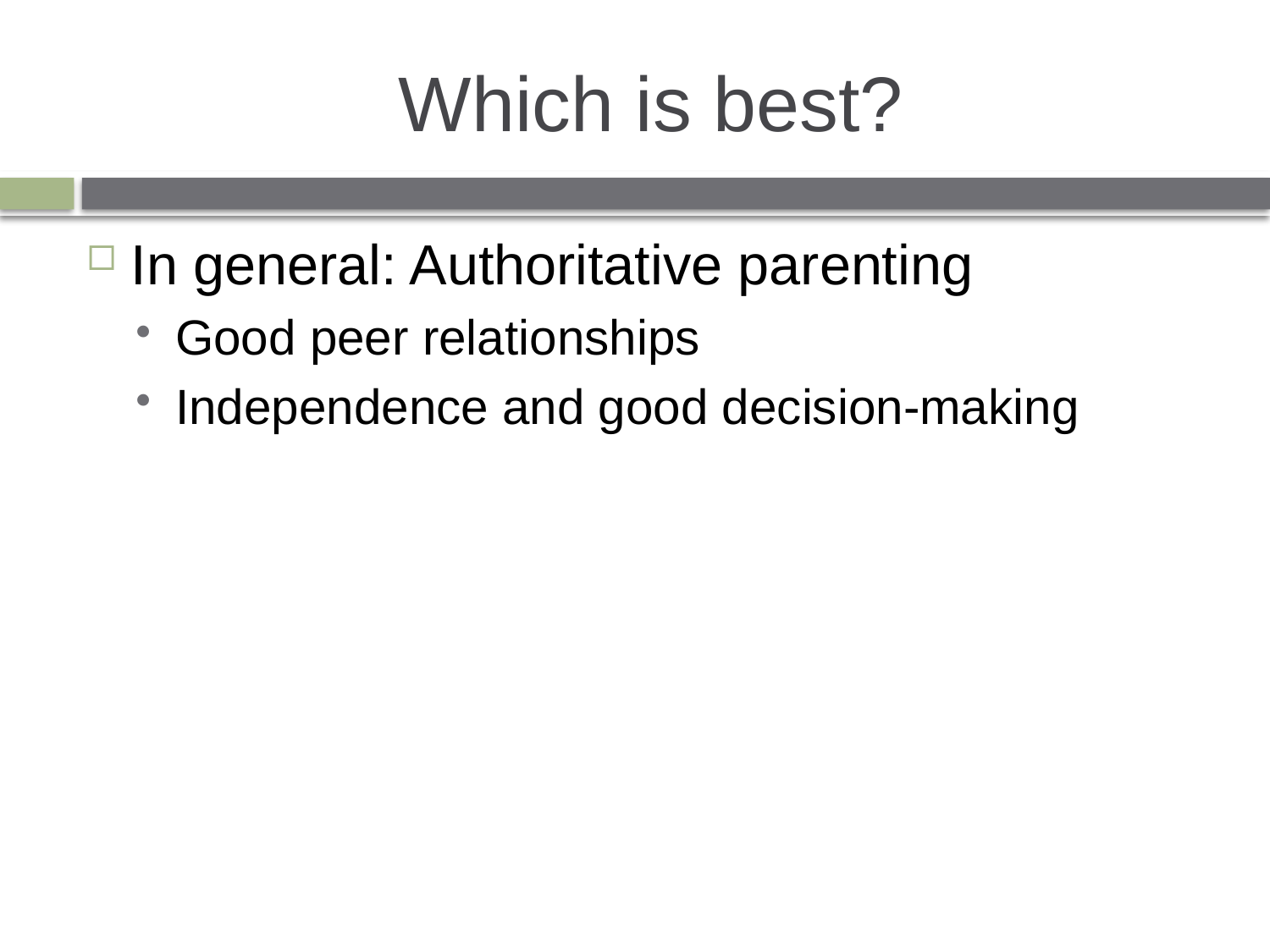

# Which is best?
In general: Authoritative parenting
Good peer relationships
Independence and good decision-making